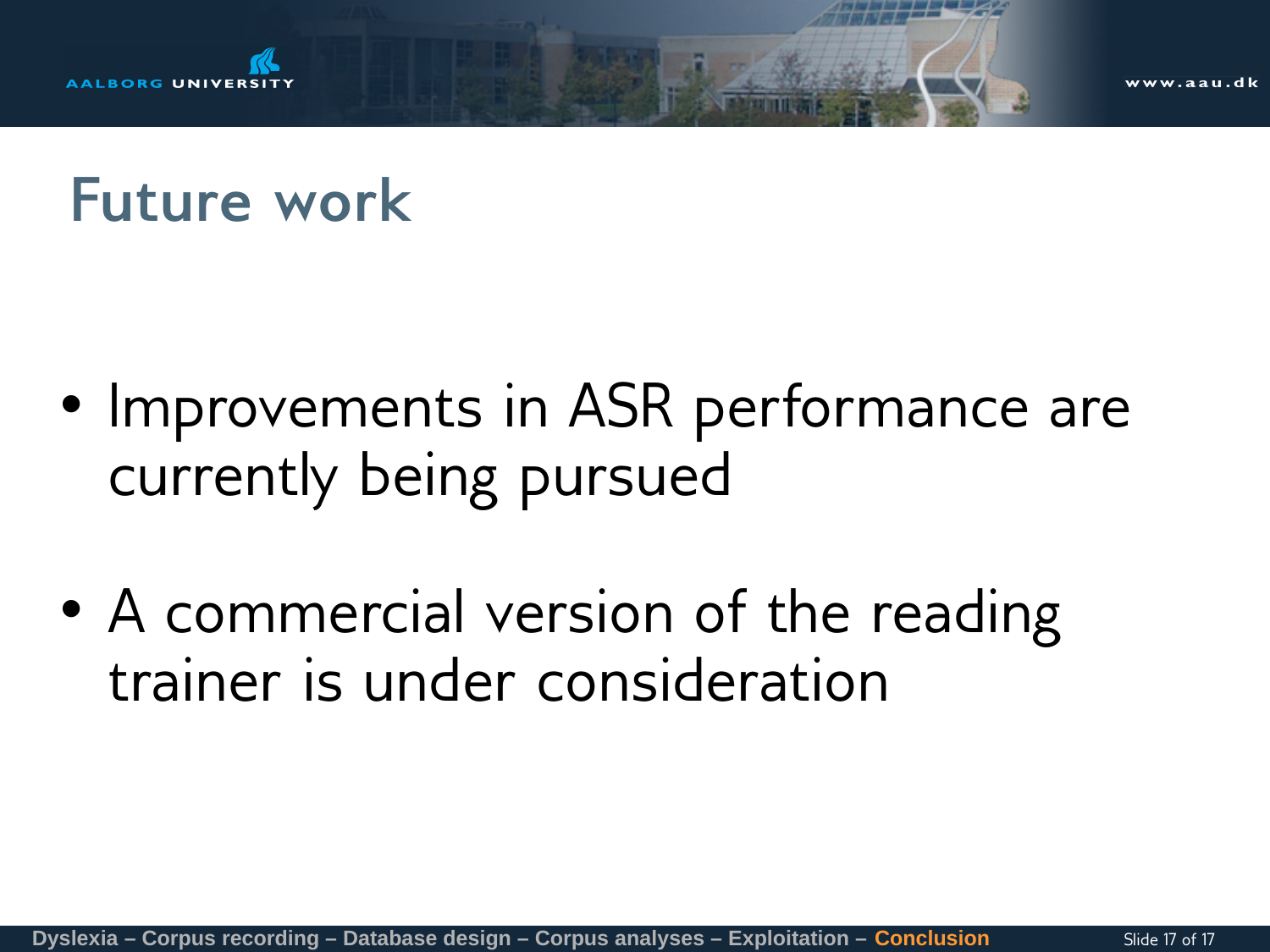

# Future work

Improvements in ASR performance are currently being pursued

A commercial version of the reading trainer is under consideration

Dyslexia – Corpus recording – Database design – Corpus analyses – Exploitation – Conclusion
Slide 17 of 17